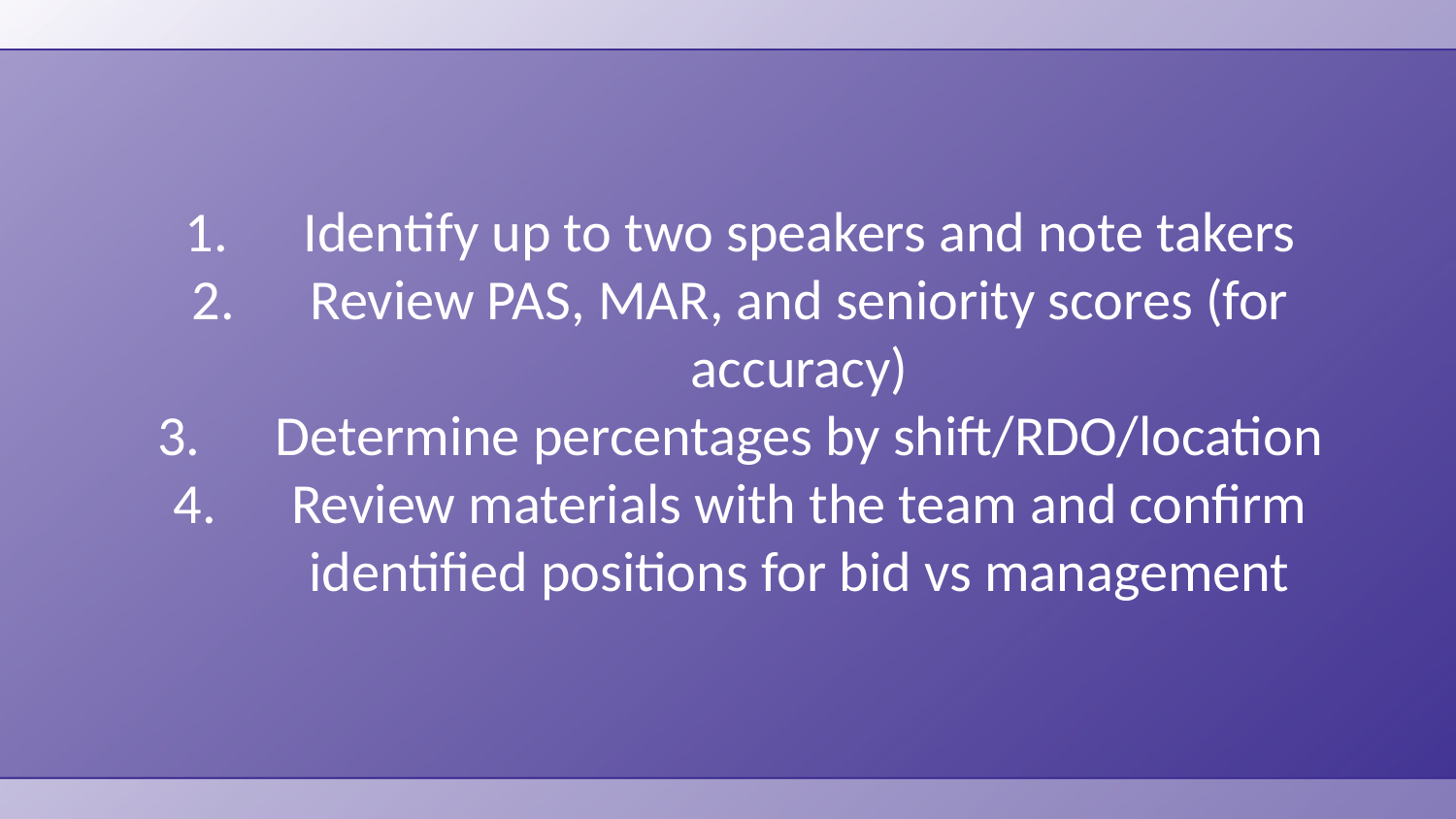

Identify up to two speakers and note takers
Review PAS, MAR, and seniority scores (for accuracy)
Determine percentages by shift/RDO/location
Review materials with the team and confirm identified positions for bid vs management